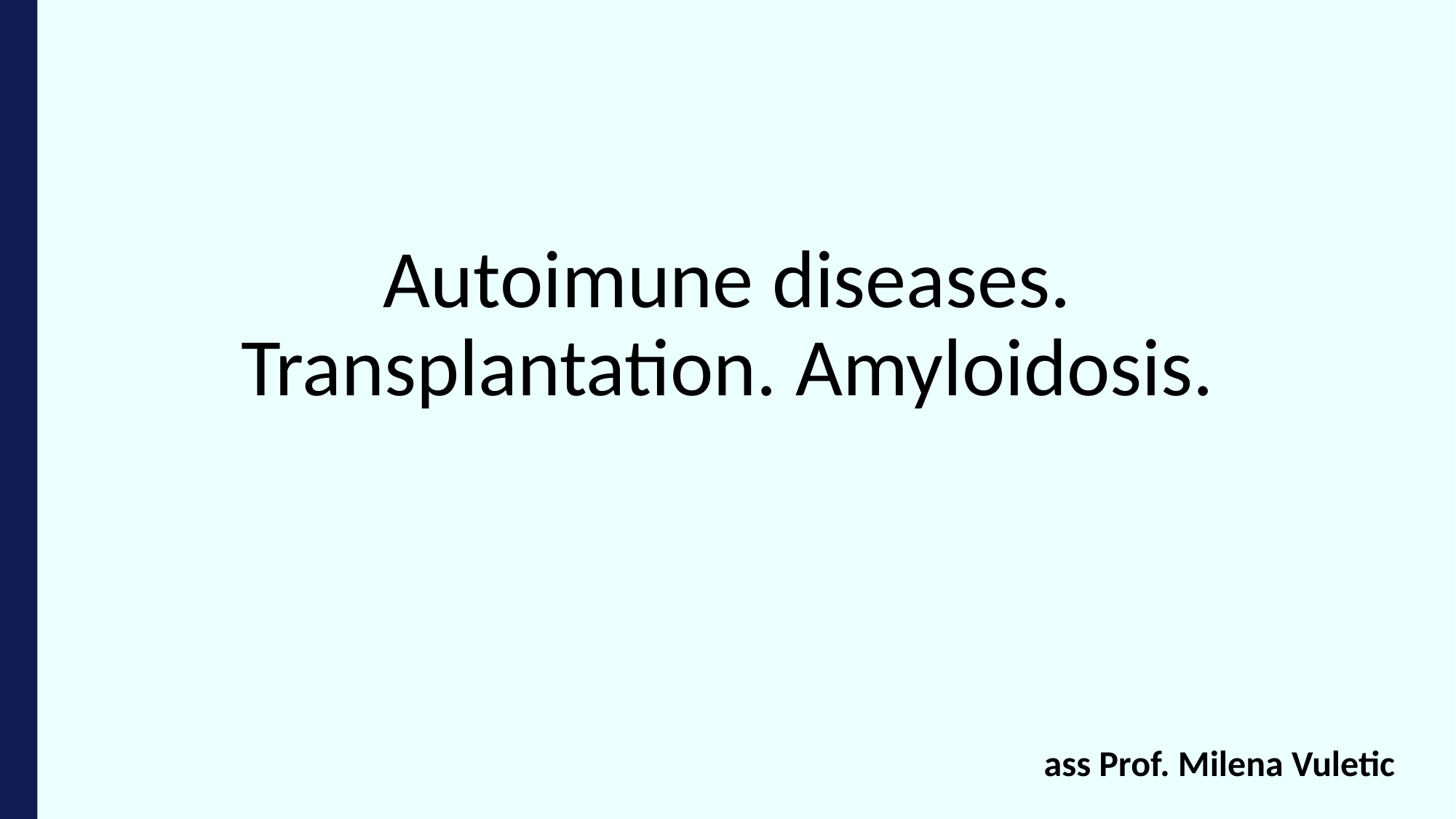

# Autoimune diseases. Transplantation. Amyloidosis.
ass Prof. Milena Vuletic